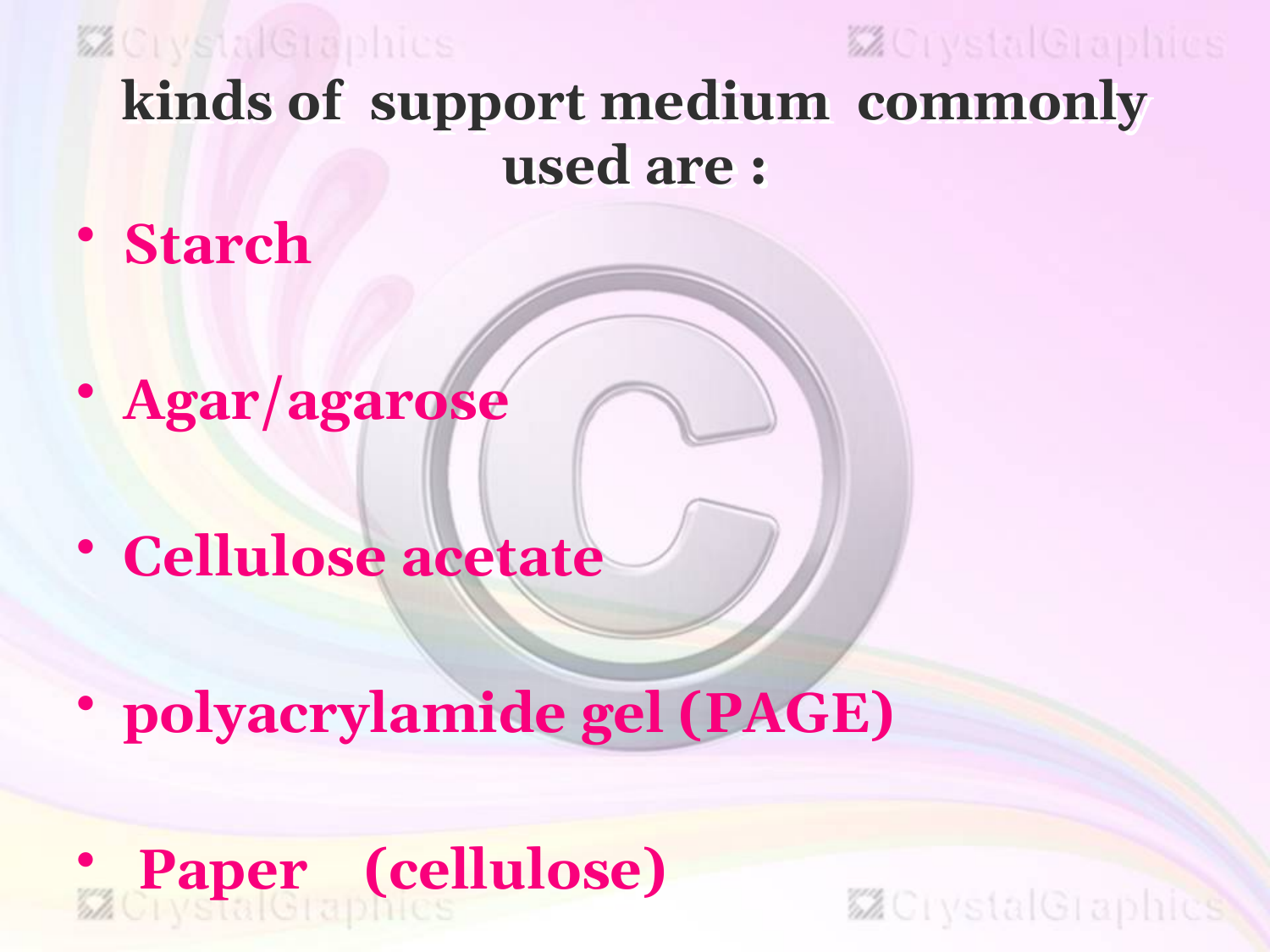

# kinds of  support medium  commonly used are :
Starch

Agar/agarose

Cellulose acetate

polyacrylamide gel (PAGE)

 Paper    (cellulose)